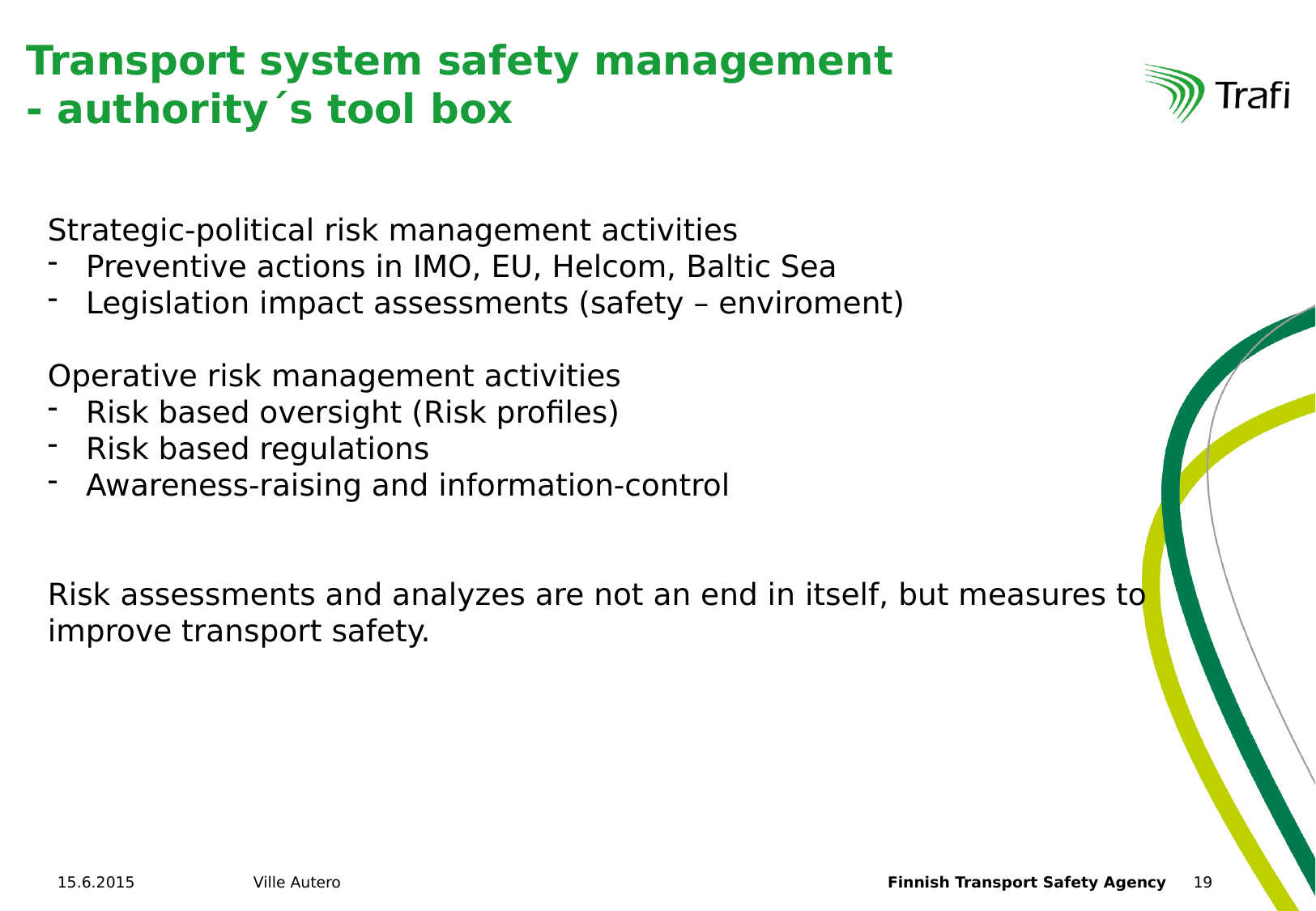

# Transport system safety management - authority´s tool box

Strategic-political risk management activities
Preventive actions in IMO, EU, Helcom, Baltic Sea
Legislation impact assessments (safety – enviroment)

Operative risk management activities
Risk based oversight (Risk profiles)
Risk based regulations
Awareness-raising and information-control

Risk assessments and analyzes are not an end in itself, but measures to improve transport safety.

15.6.2015
Ville Autero
19